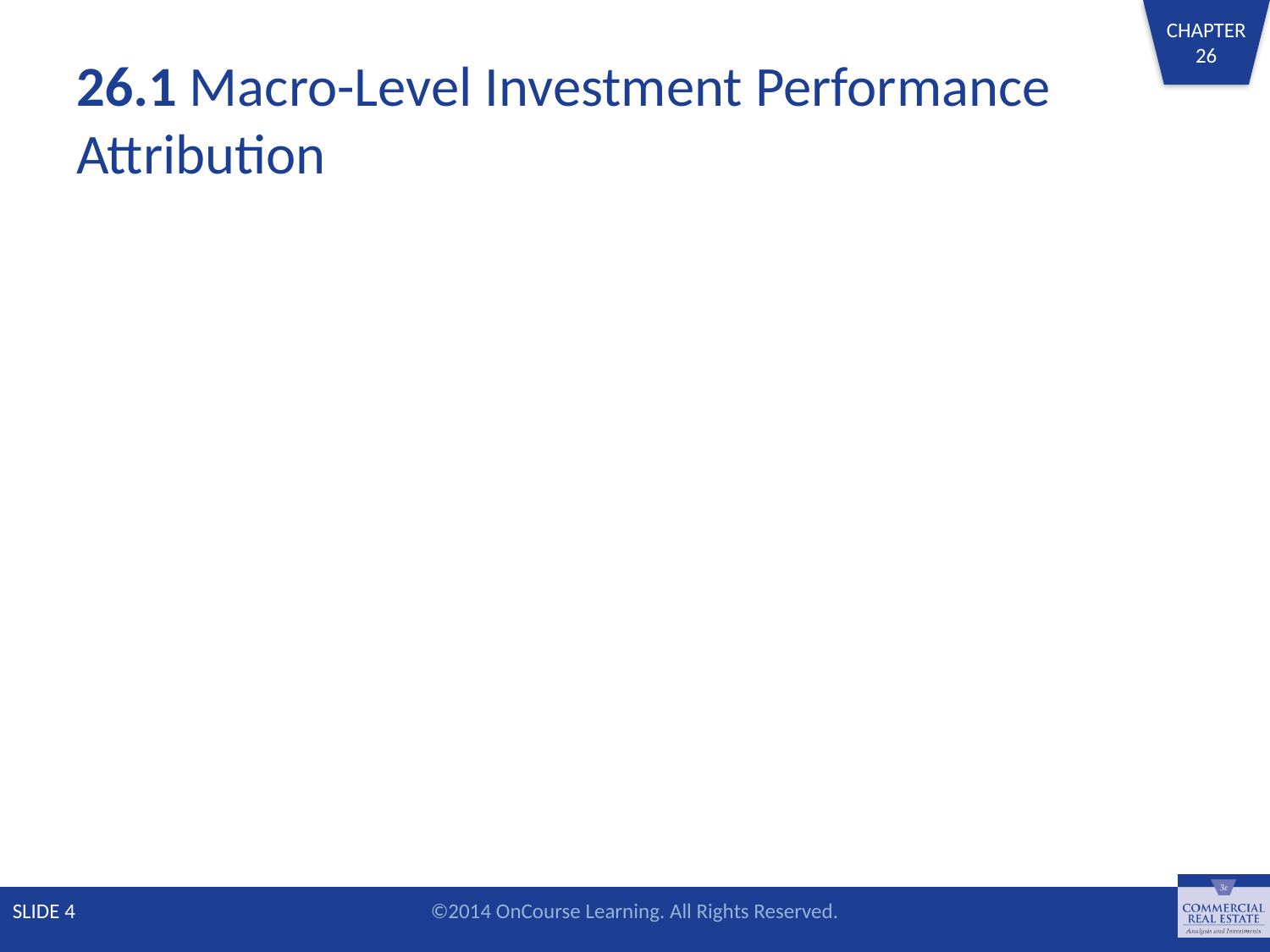

# 26.1 Macro-Level Investment Performance Attribution

SLIDE 4